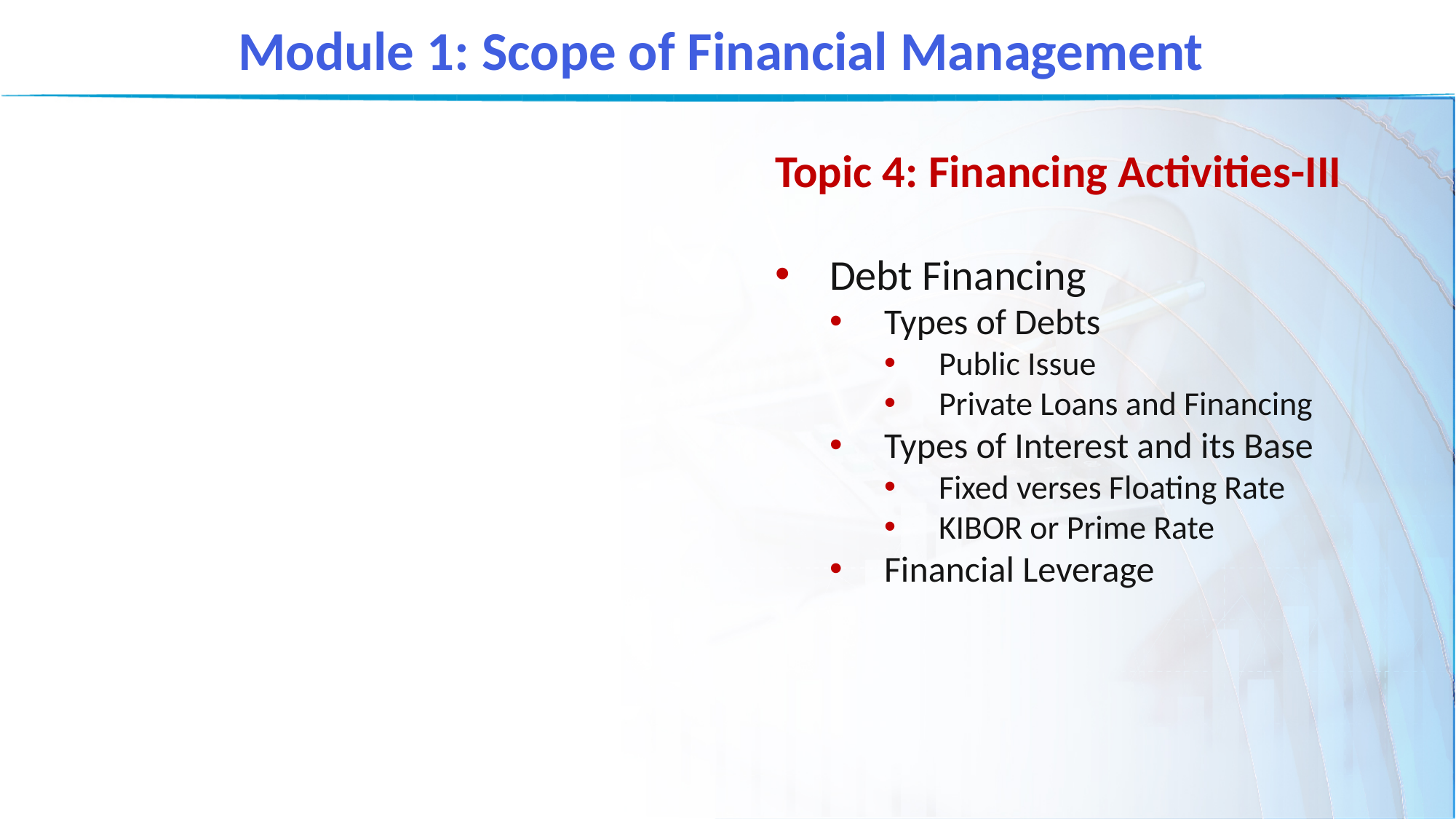

Module 1: Scope of Financial Management
Topic 4: Financing Activities-III

Debt Financing
Types of Debts
Public Issue
Private Loans and Financing
Types of Interest and its Base
Fixed verses Floating Rate
KIBOR or Prime Rate
Financial Leverage